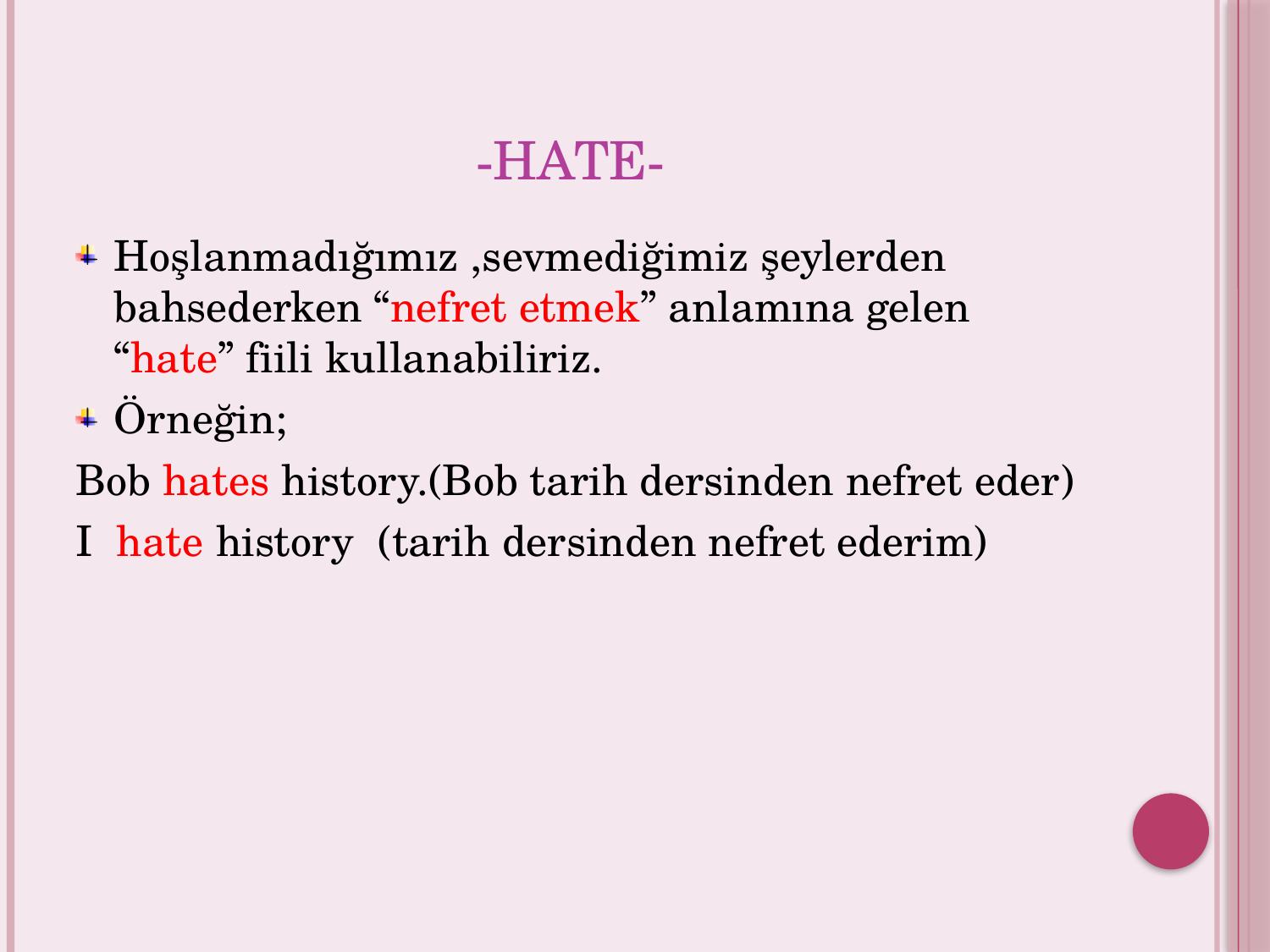

# -HATE-
Hoşlanmadığımız ,sevmediğimiz şeylerden bahsederken “nefret etmek” anlamına gelen “hate” fiili kullanabiliriz.
Örneğin;
Bob hates history.(Bob tarih dersinden nefret eder)
I  hate history  (tarih dersinden nefret ederim)